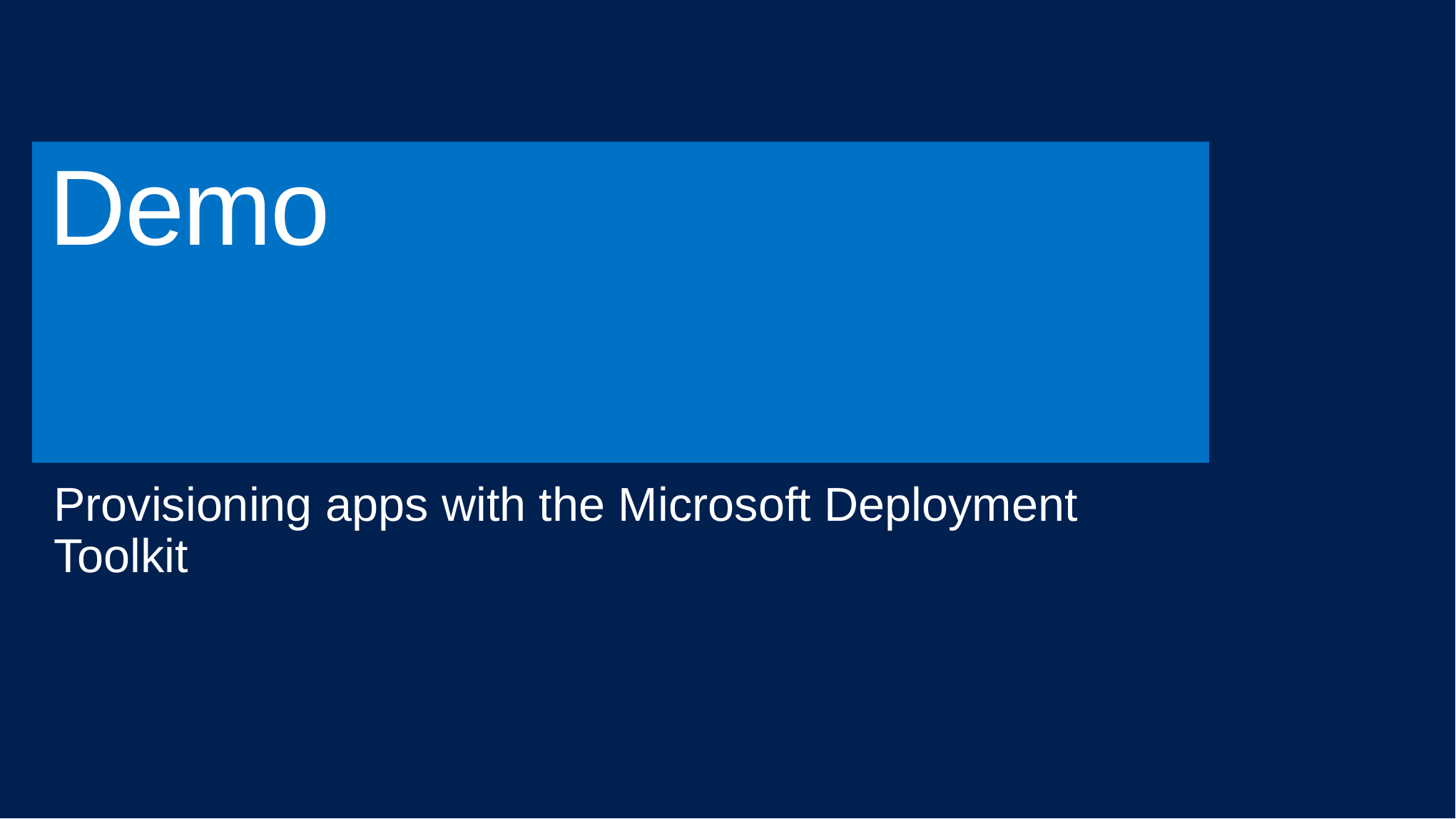

# Demo
Provisioning apps with the Microsoft Deployment Toolkit